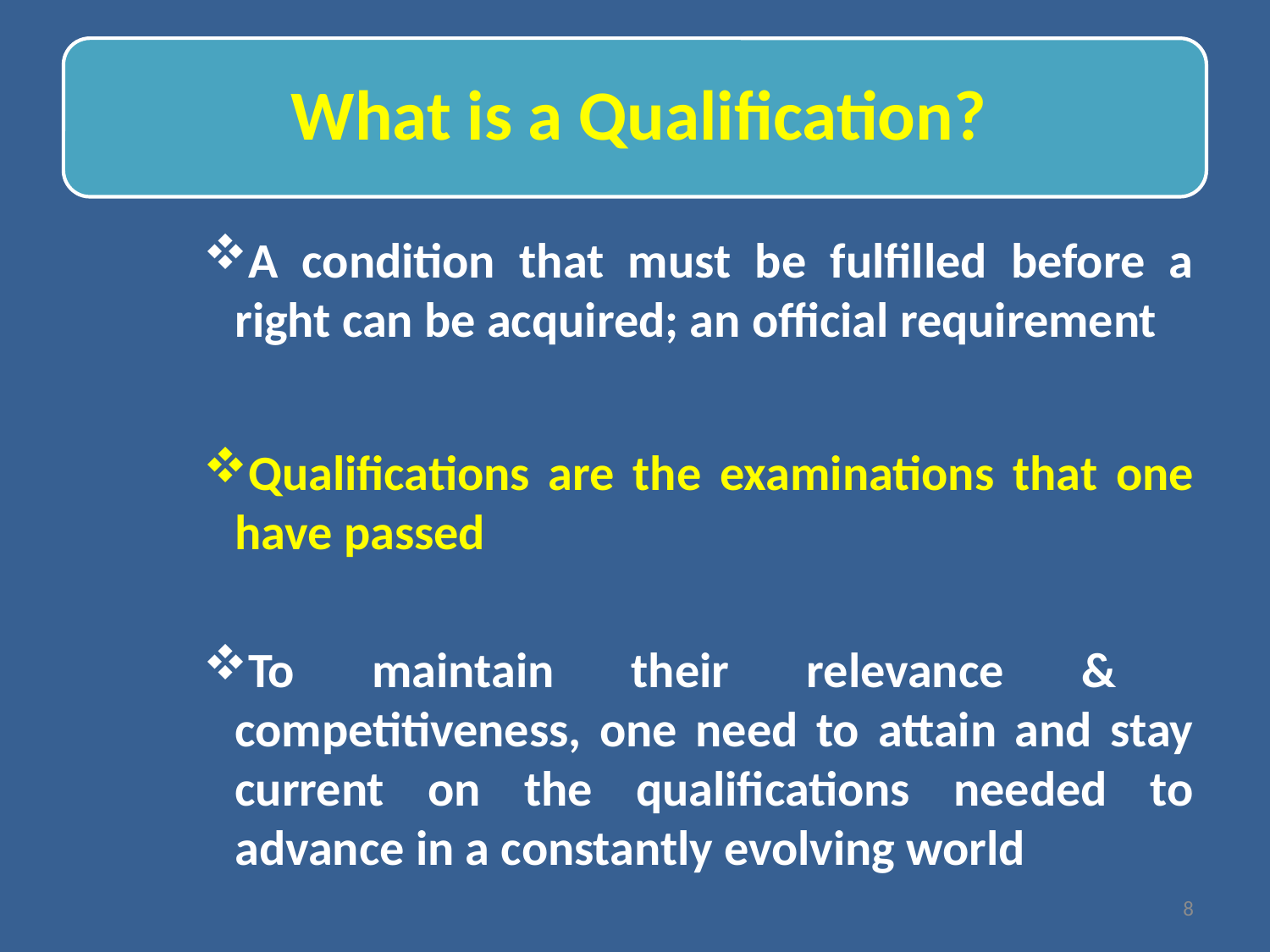

What is a Qualification?
A condition that must be fulfilled before a right can be acquired; an official requirement

Qualifications are the examinations that one have passed

To maintain their relevance &  competitiveness, one need to attain and stay current on the qualifications needed to advance in a constantly evolving world
8